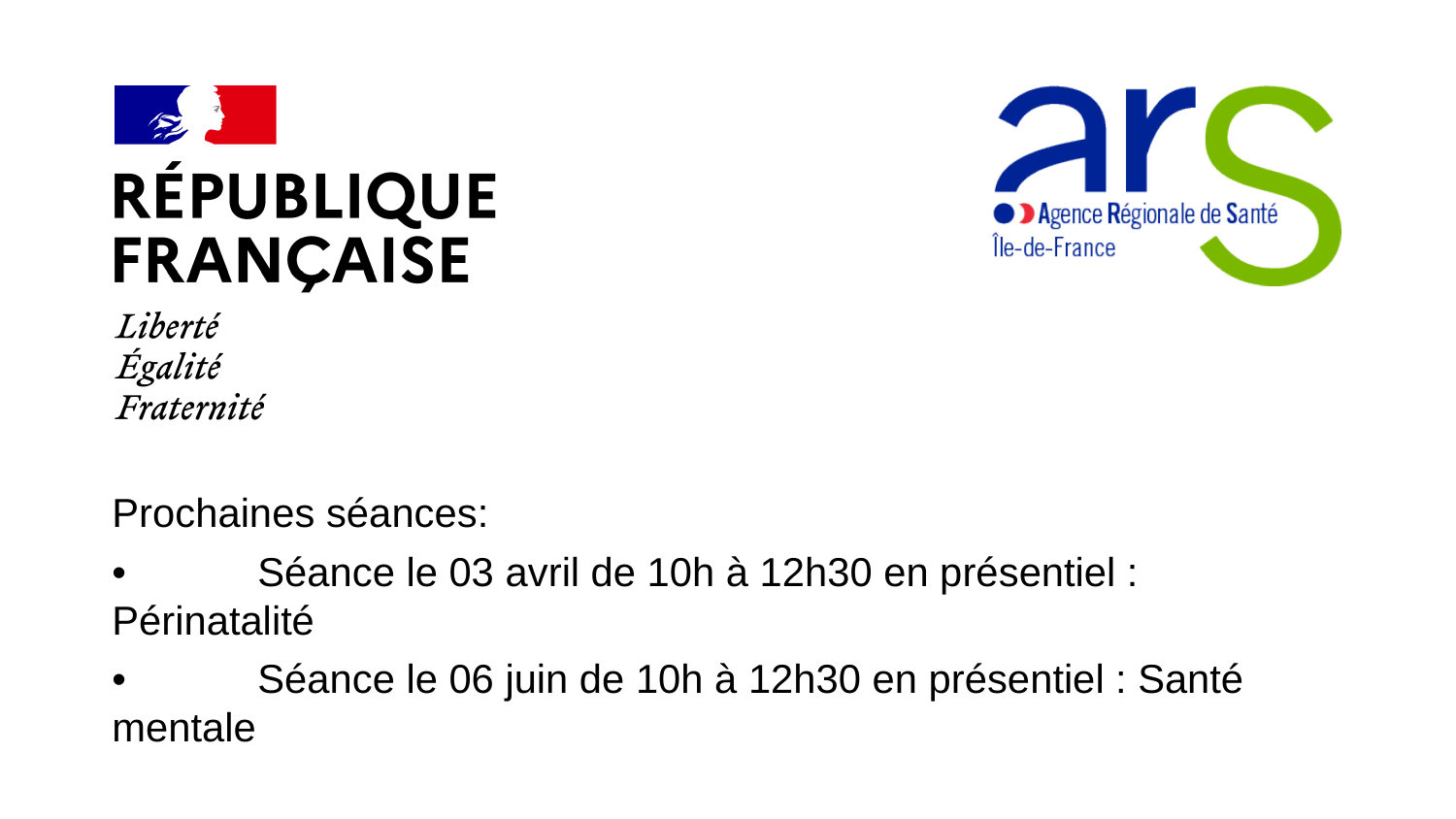

#

Prochaines séances:
•	Séance le 03 avril de 10h à 12h30 en présentiel : Périnatalité
•	Séance le 06 juin de 10h à 12h30 en présentiel : Santé mentale
59